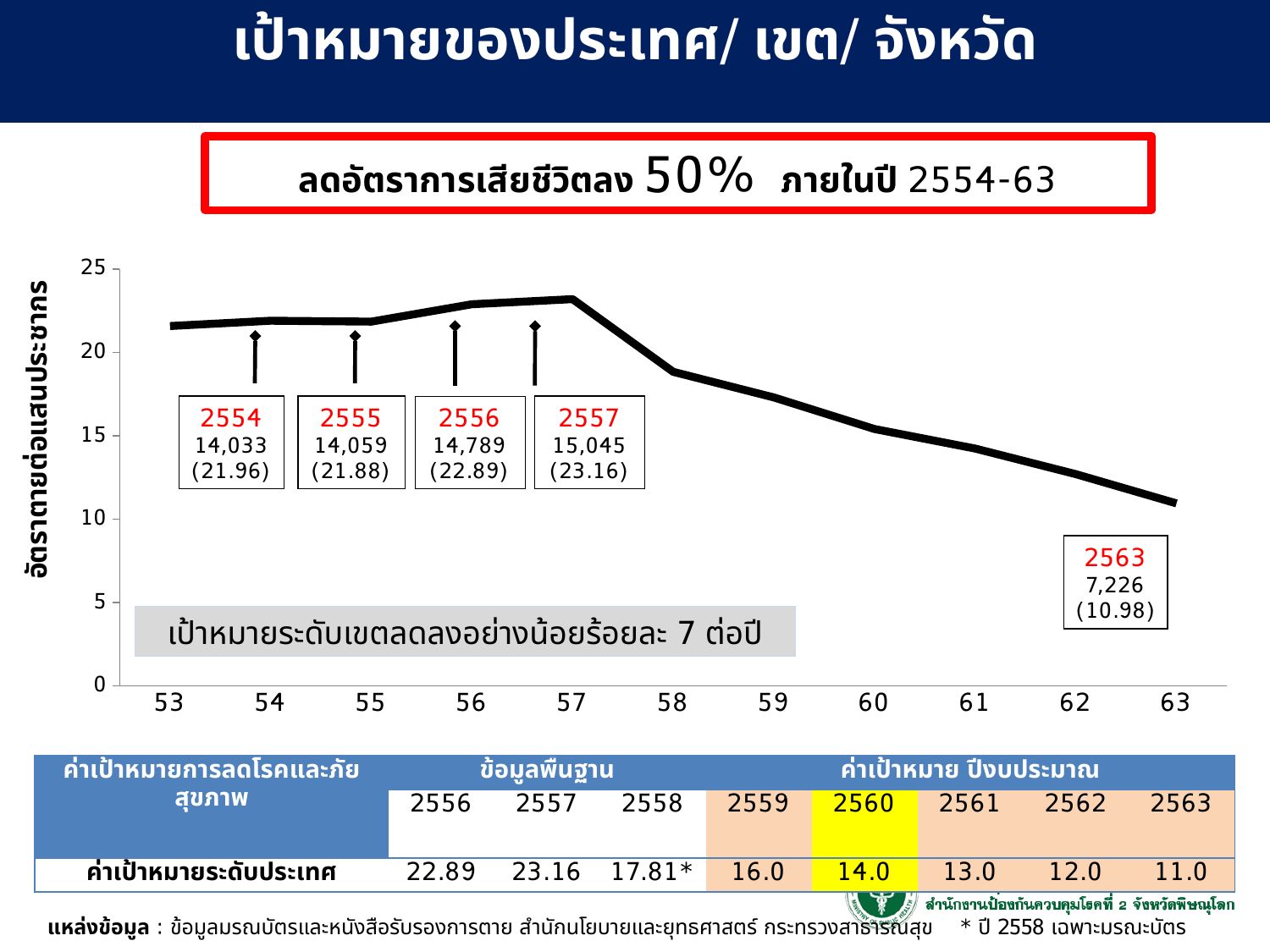

# เป้าหมายของประเทศ/เขต/จังหวัด
ลดอัตราการเสียชีวิตลง 50% ภายในปี 2554-63

### Chart

| Category | มรณบัตร |
|---|---|
| 53 | 21.58033514411913 |
| 54 | 21.898361101390744 |
| 55 | 21.84424954444855 |
| 56 | 22.88502503998699 |
| 57 | 23.192151484719346 |
| 58 | 18.832590547196027 |
| 59 | 17.299705270098688 |
| 60 | 15.404558685669327 |
| 61 | 14.233934715903986 |
| 62 | 12.701049438806654 |
| 63 | 10.949180550695372 |
2554
14,033
(21.96)
2555
14,059
(21.88)
2556
14,789
(22.89)
2557
15,045
(23.16)
2563
7,226
(10.98)
เป้าหมายระดับเขตลดลงอย่างน้อยร้อยละ 7 ต่อปี
| ค่าเป้าหมายการลดโรคและภัยสุขภาพ | ข้อมูลพื้นฐาน |  |  | ค่าเป้าหมาย ปีงบประมาณ |  |  |  |  |
| --- | --- | --- | --- | --- | --- | --- | --- | --- |
|  | 2556 | 2557 | 2558 | 2559 | 2560 | 2561 | 2562 | 2563 |
| ค่าเป้าหมายระดับประเทศ | 22.89 | 23.16 | 17.81\* | 16.0 | 14.0 | 13.0 | 12.0 | 11.0 |
แหล่งข้อมูล : ข้อมูลมรณบัตรและหนังสือรับรองการตาย สำนักนโยบายและยุทธศาสตร์ กระทรวงสาธารณสุข    * ปี 2558 เฉพาะมรณะบัตร